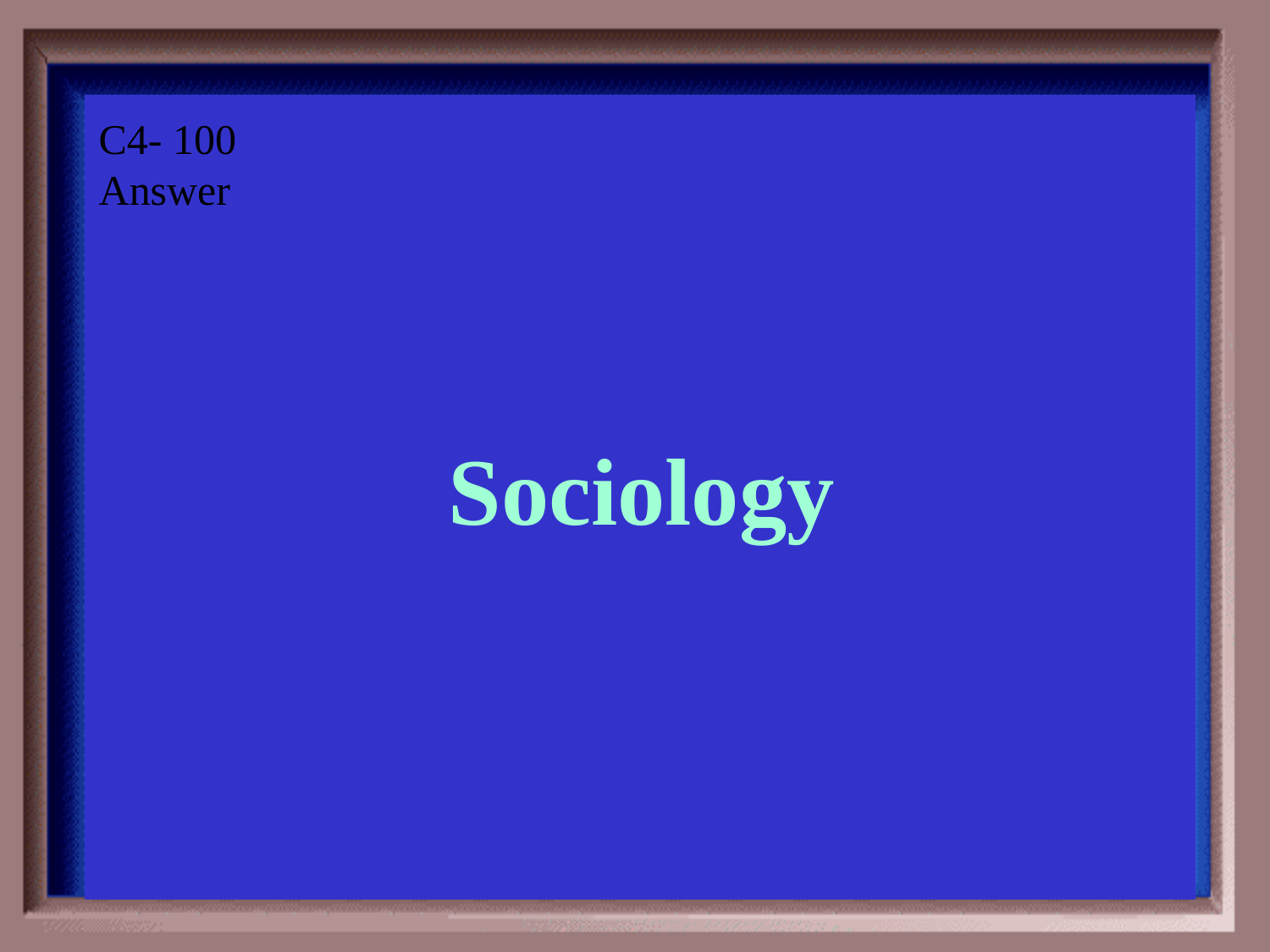

Category #4 $100 Question

C4- 100
Answer
Sociology